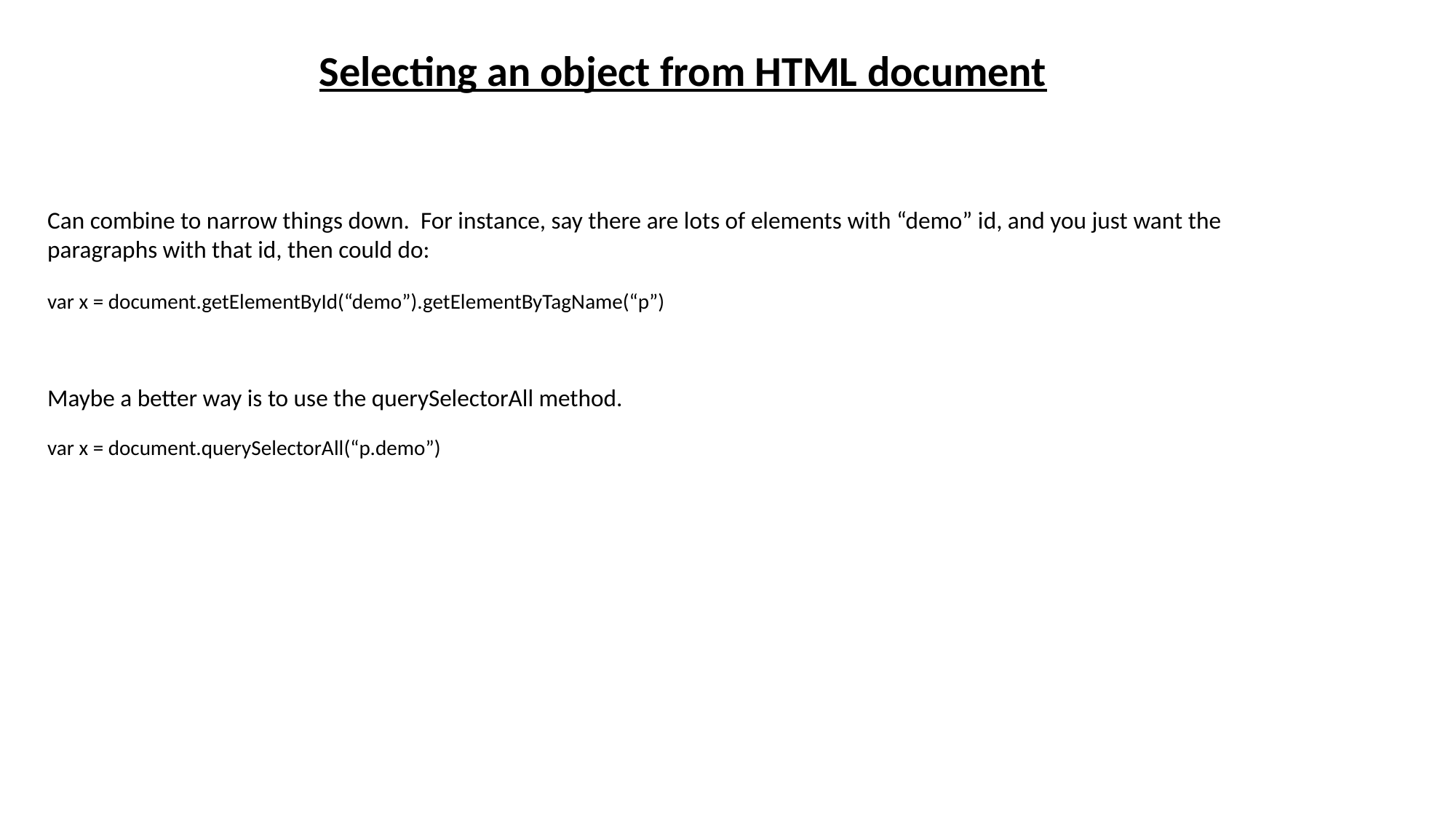

Selecting an object from HTML document
Can combine to narrow things down.  For instance, say there are lots of elements with “demo” id, and you just want the paragraphs with that id, then could do:
var x = document.getElementById(“demo”).getElementByTagName(“p”)
Maybe a better way is to use the querySelectorAll method.
var x = document.querySelectorAll(“p.demo”)